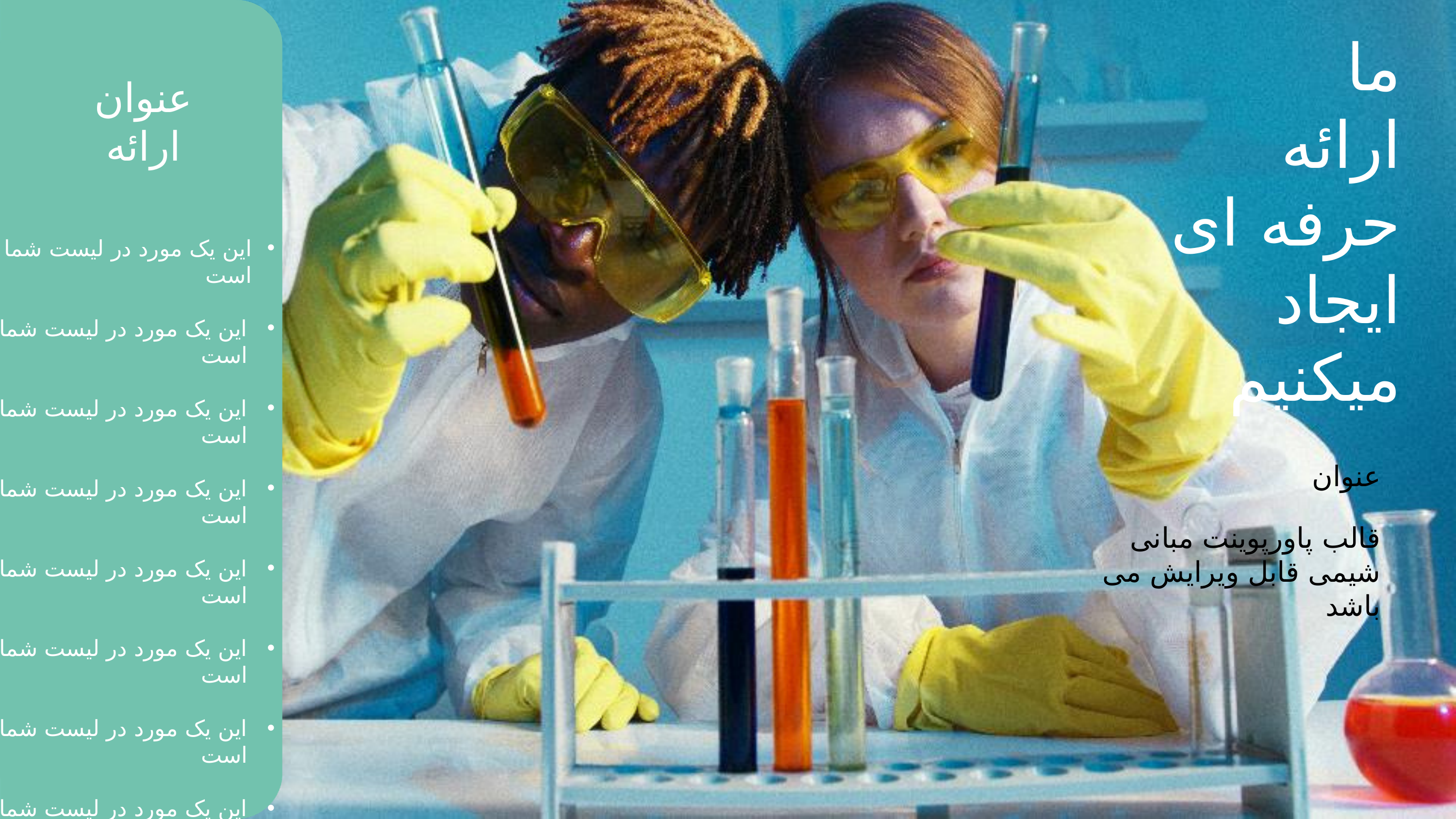

ما
ارائه
حرفه ای
ایجاد
میکنیم
عنوان
ارائه
این یک مورد در لیست شما است

این یک مورد در لیست شما است

این یک مورد در لیست شما است

این یک مورد در لیست شما است

این یک مورد در لیست شما است

این یک مورد در لیست شما است

این یک مورد در لیست شما است

این یک مورد در لیست شما است

این یک مورد در لیست شما است

این یک مورد در لیست شما است

این یک مورد در لیست شما است
عنوان
قالب پاورپوینت مبانی شیمی قابل ویرایش می باشد